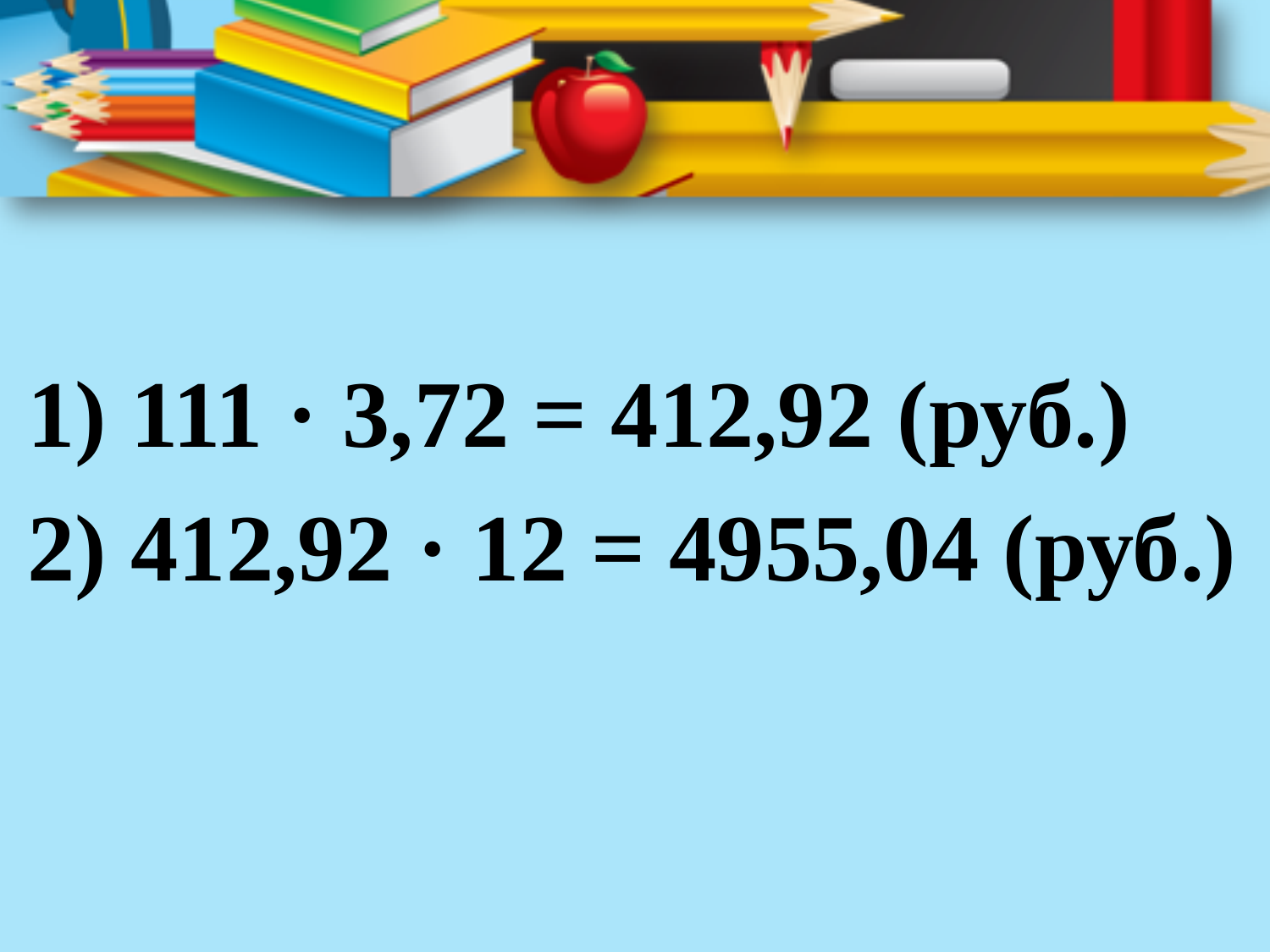

1) 111 · 3,72 = 412,92 (руб.)
2) 412,92 · 12 = 4955,04 (руб.)